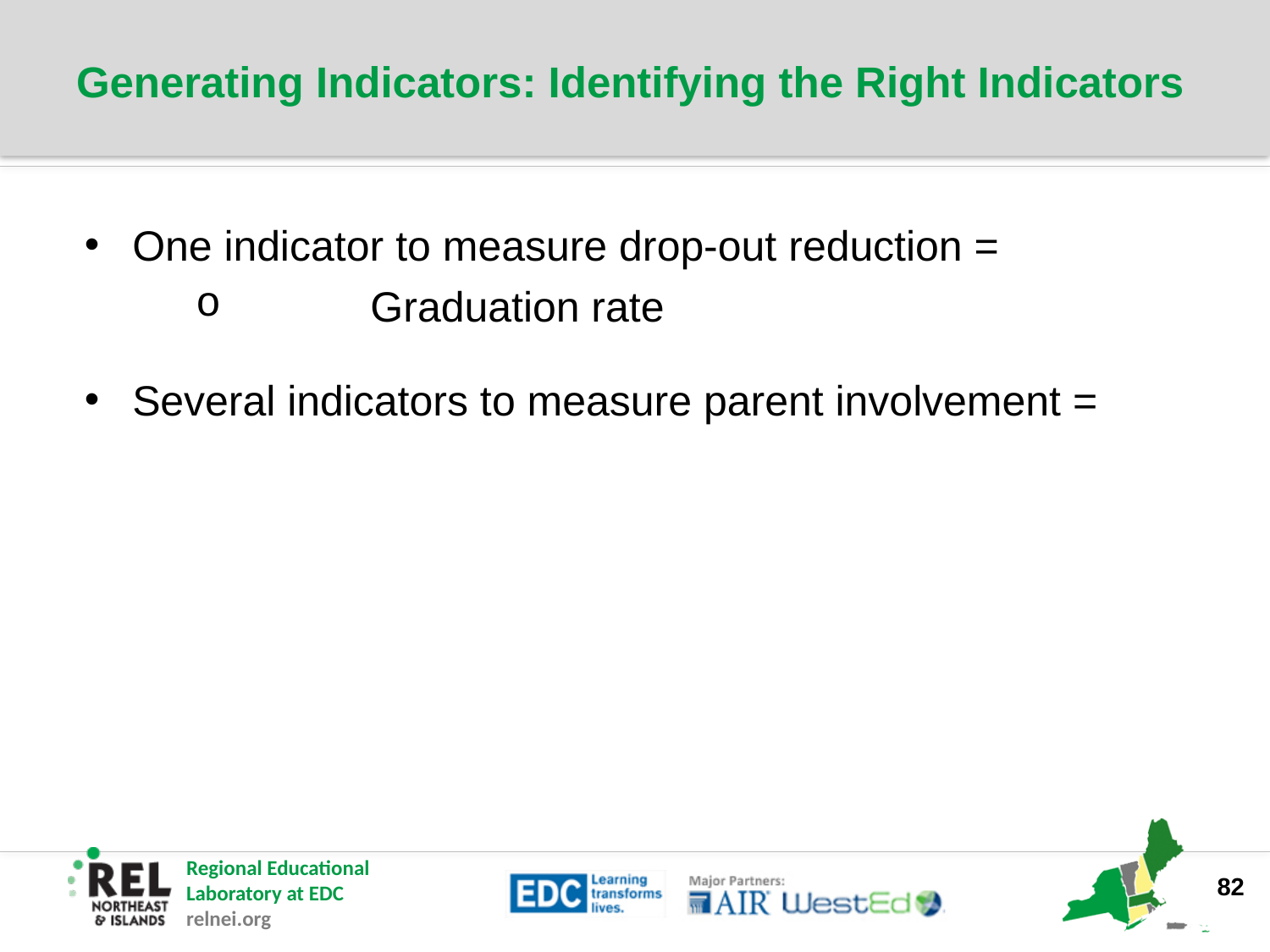

# Generating Indicators: Identifying the Right Indicators
One indicator to measure drop-out reduction =
	Graduation rate
Several indicators to measure parent involvement =

82